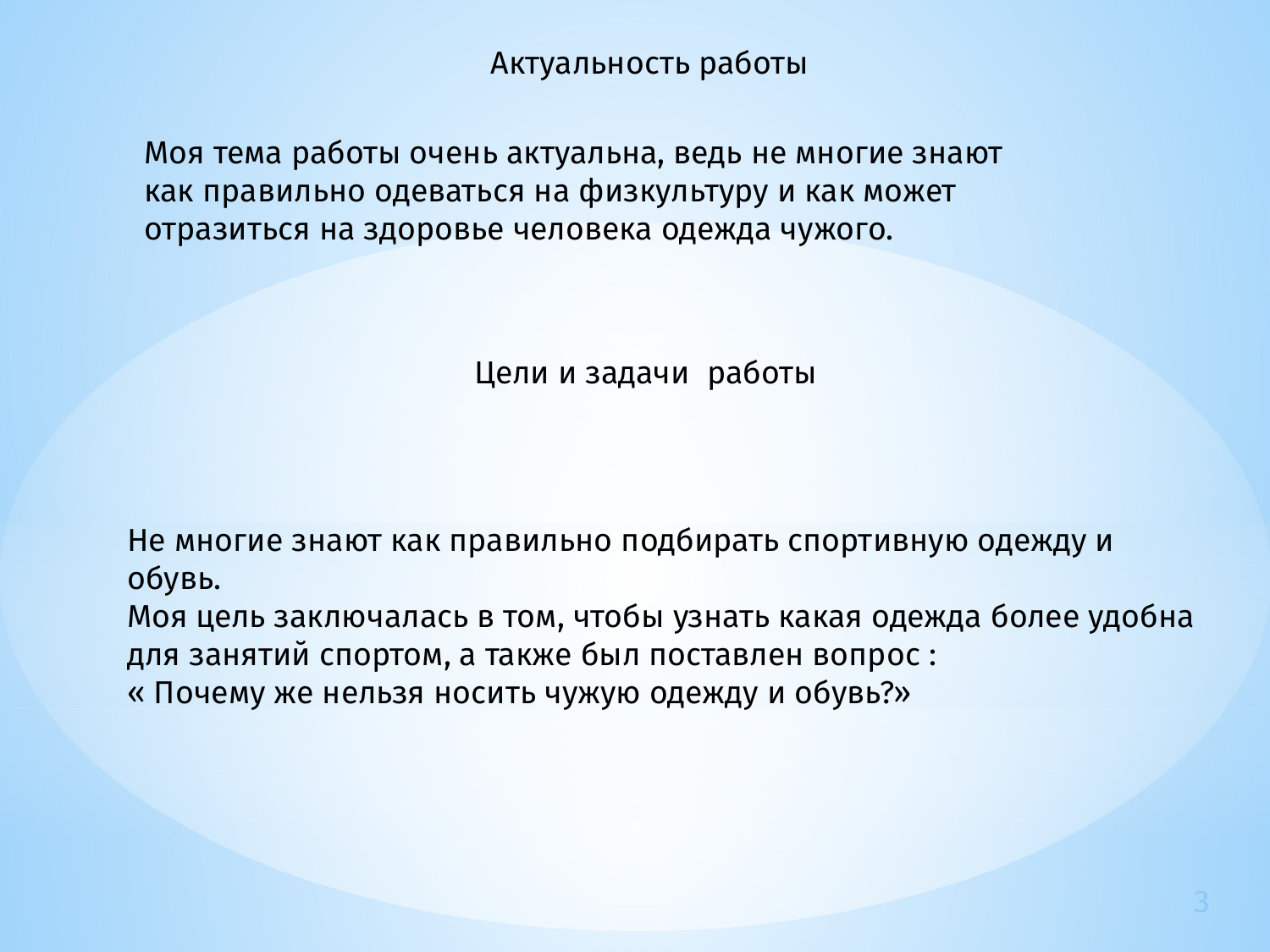

Актуальность работы
Моя тема работы очень актуальна, ведь не многие знают как правильно одеваться на физкультуру и как может отразиться на здоровье человека одежда чужого.
Цели и задачи  работы
Не многие знают как правильно подбирать спортивную одежду и обувь.
Моя цель заключалась в том, чтобы узнать какая одежда более удобна для занятий спортом, а также был поставлен вопрос :
« Почему же нельзя носить чужую одежду и обувь?»
3